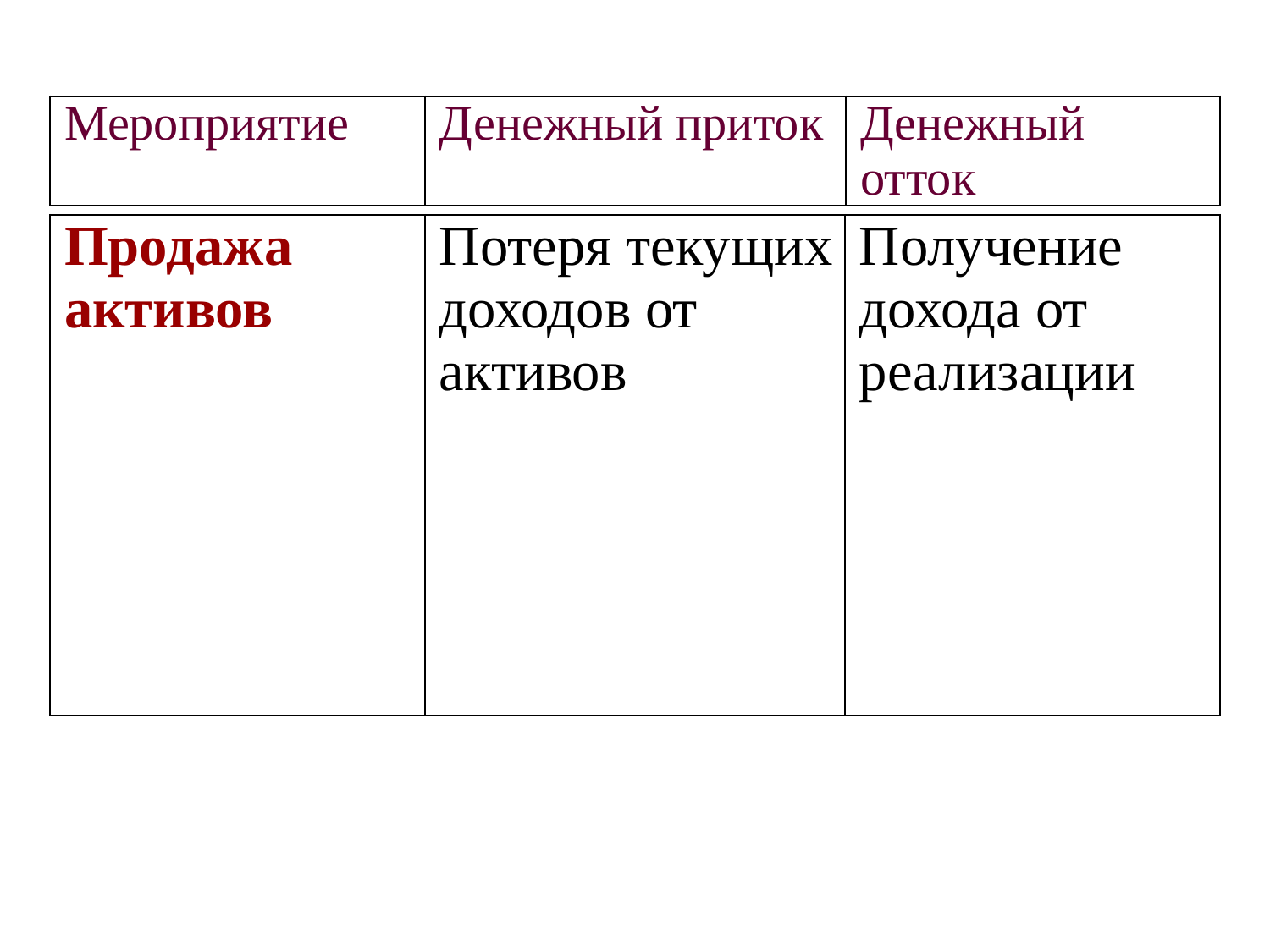

| Мероприятие | Денежный приток | Денежный отток |
| --- | --- | --- |
| Продажа активов | Потеря текущих доходов от активов | Получение дохода от реализации |
| --- | --- | --- |